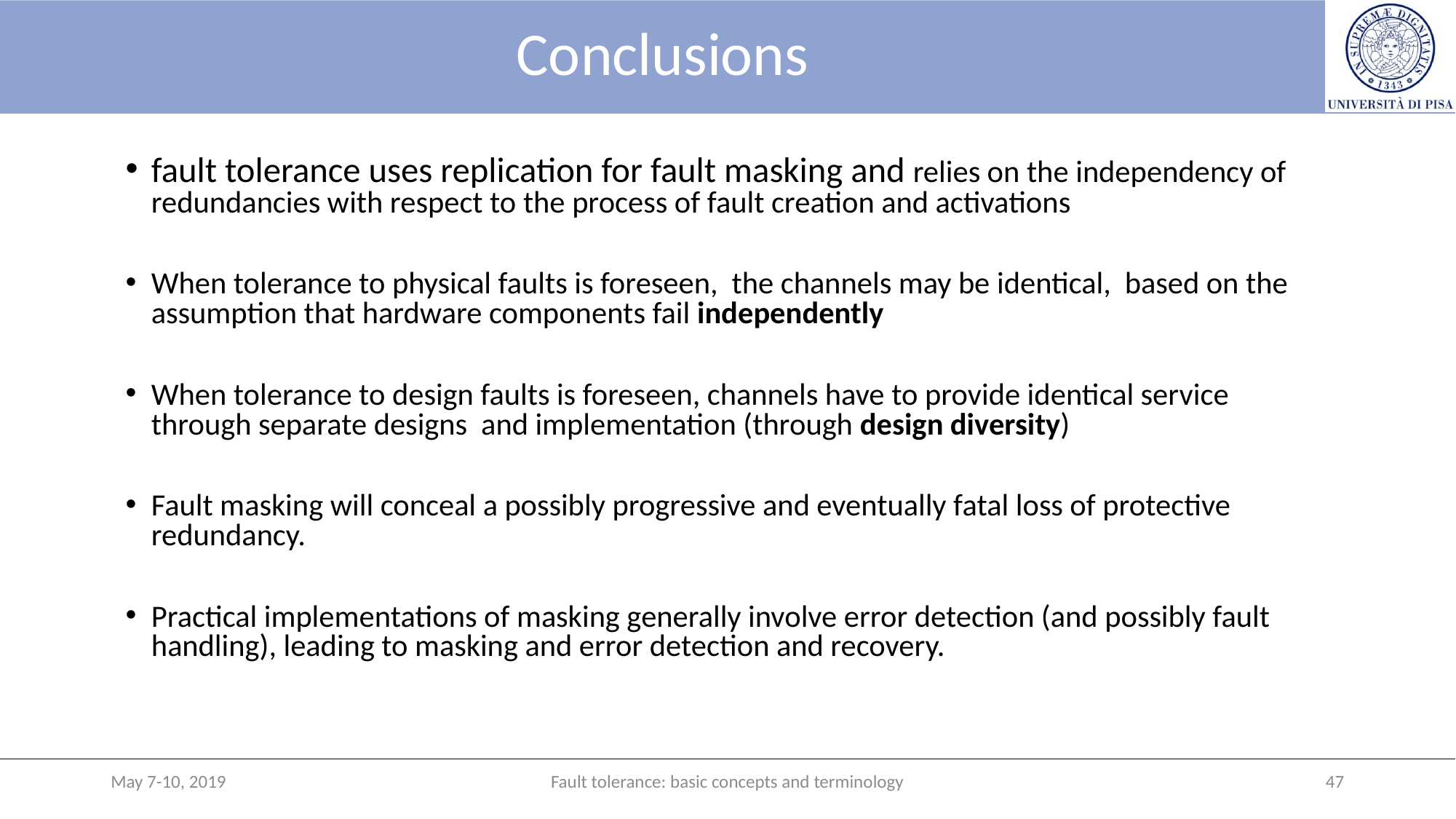

# Conclusions
fault tolerance uses replication for fault masking and relies on the independency of redundancies with respect to the process of fault creation and activations

When tolerance to physical faults is foreseen,  the channels may be identical,  based on the assumption that hardware components fail independently

When tolerance to design faults is foreseen, channels have to provide identical service through separate designs  and implementation (through design diversity)

Fault masking will conceal a possibly progressive and eventually fatal loss of protective redundancy.

Practical implementations of masking generally involve error detection (and possibly fault handling), leading to masking and error detection and recovery.

May 7-10, 2019
Fault tolerance: basic concepts and terminology
47